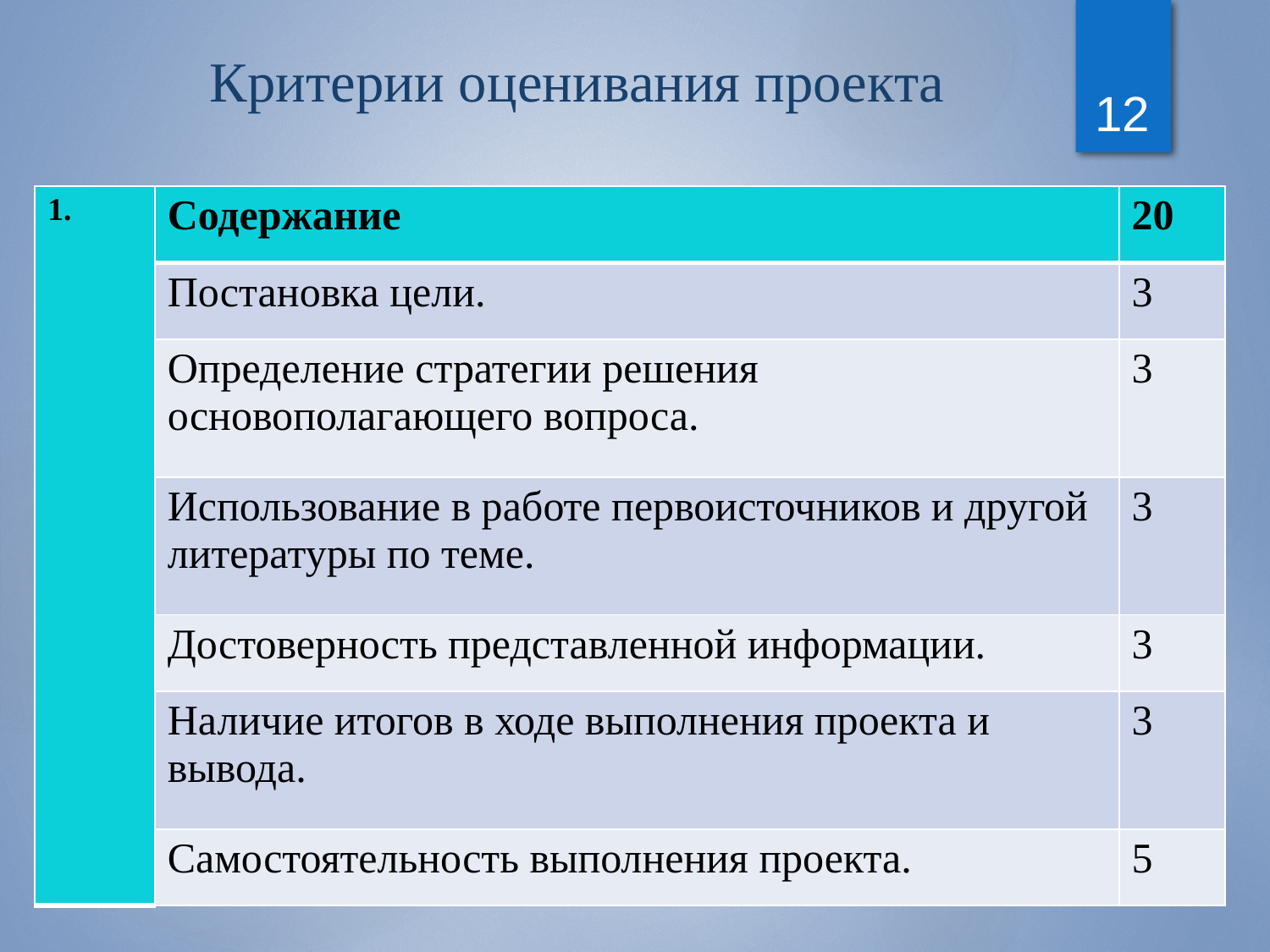

# Критерии оценивания проекта
12
| 1. | Содержание | 20 |
| --- | --- | --- |
|  | Постановка цели. | 3 |
|  | Определение стратегии решения основополагающего вопроса. | 3 |
|  | Использование в работе первоисточников и другой литературы по теме. | 3 |
|  | Достоверность представленной информации. | 3 |
|  | Наличие итогов в ходе выполнения проекта и вывода. | 3 |
|  | Самостоятельность выполнения проекта. | 5 |